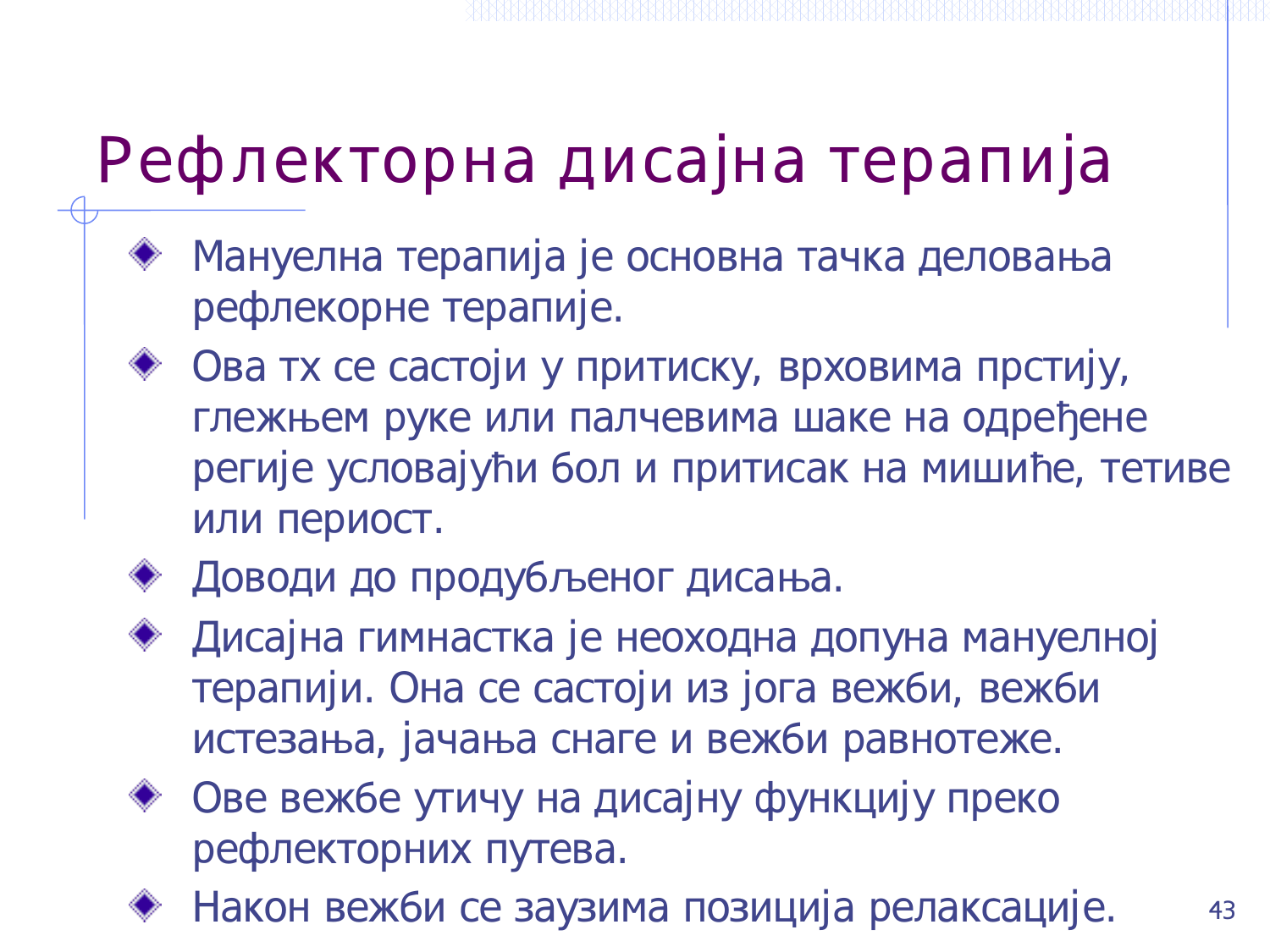

# Рефлекторна дисајна терапија
Мануелна терапија је основна тачка деловања рефлекорне терапије.
Ова тх се састоји у притиску, врховима прстију, глежњем руке или палчевима шаке на одређене регије условајући бол и притисак на мишиће, тетиве или периост.
Доводи до продубљеног дисања.
Дисајна гимнастка је неоходна допуна мануелној терапији. Она се састоји из јога вежби, вежби истезања, јачања снаге и вежби равнотеже.
Ове вежбе утичу на дисајну функцију преко рефлекторних путева.
Након вежби се заузима позиција релаксације.
43